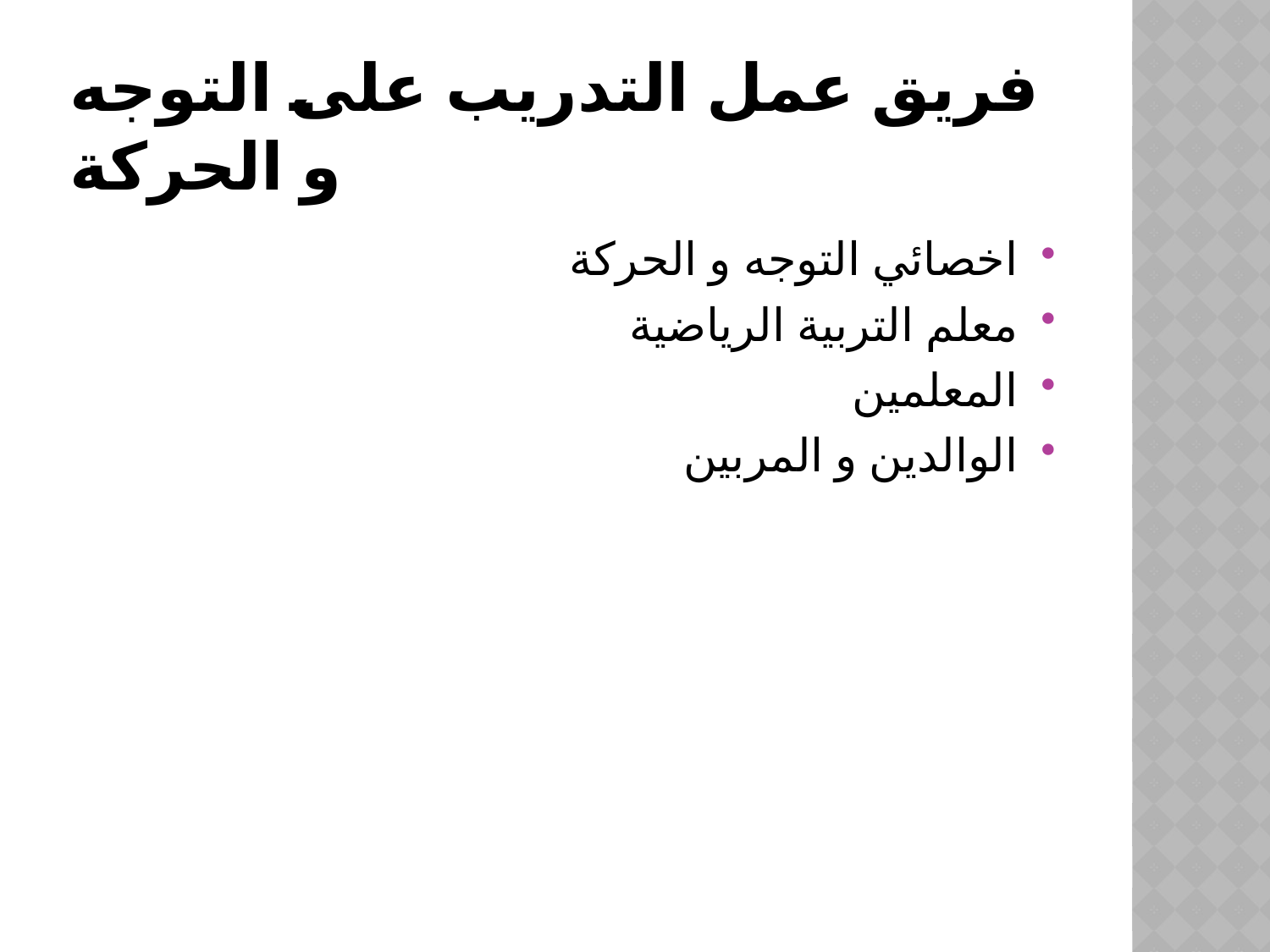

# فريق عمل التدريب على التوجه و الحركة
اخصائي التوجه و الحركة
معلم التربية الرياضية
المعلمين
الوالدين و المربين